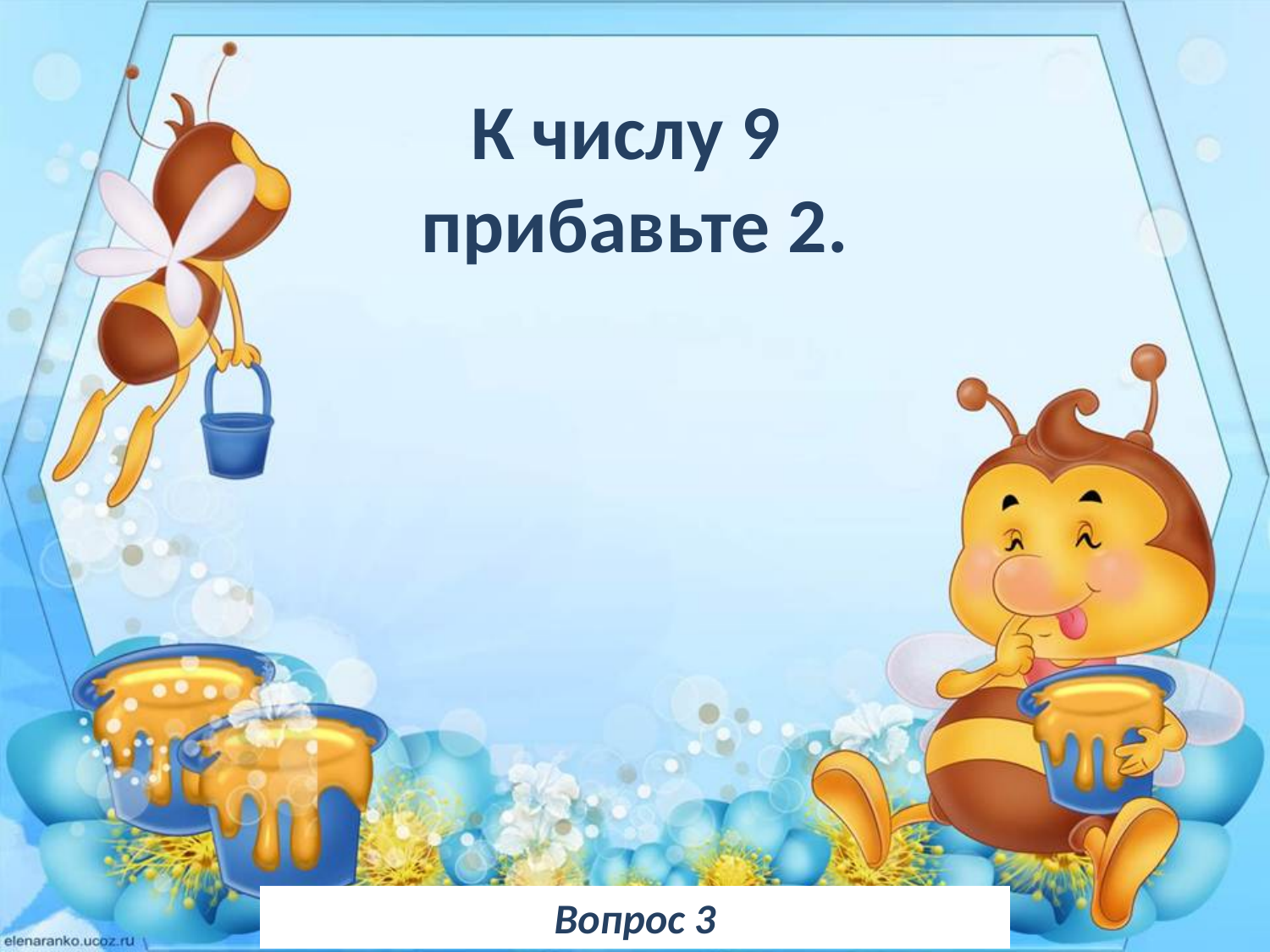

К числу 9
прибавьте 2.
Вопрос 3